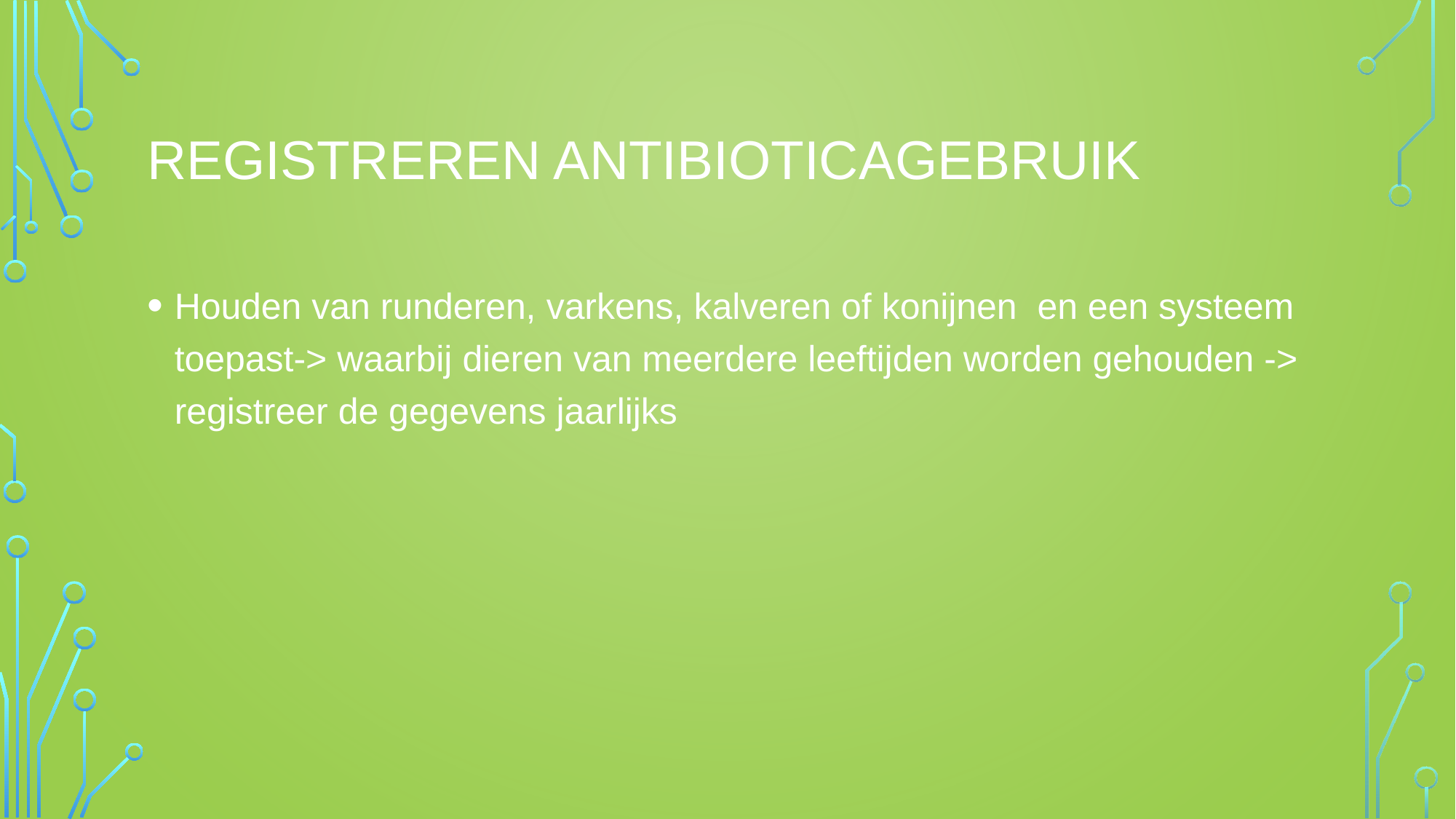

# Registreren antibioticagebruik
Houden van runderen, varkens, kalveren of konijnen  en een systeem toepast-> waarbij dieren van meerdere leeftijden worden gehouden -> registreer de gegevens jaarlijks